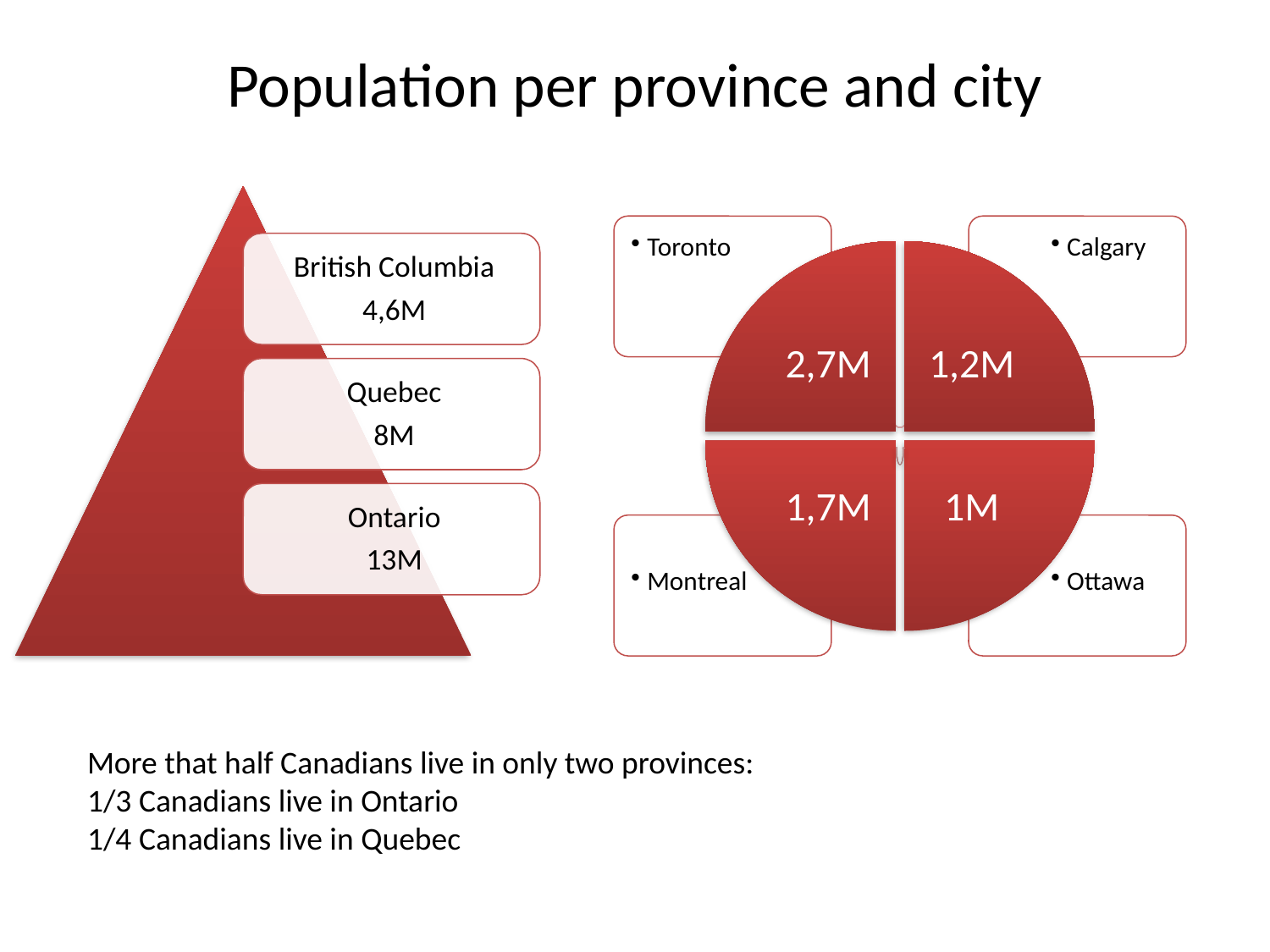

# Population per province and city
British Columbia
4,6M
Quebec
8M
Ontario
13M
Ottawa
Montreal
Calgary
Toronto
2,7M
1,2M
1M
1,7M
More that half Canadians live in only two provinces:
1/3 Canadians live in Ontario
1/4 Canadians live in Quebec